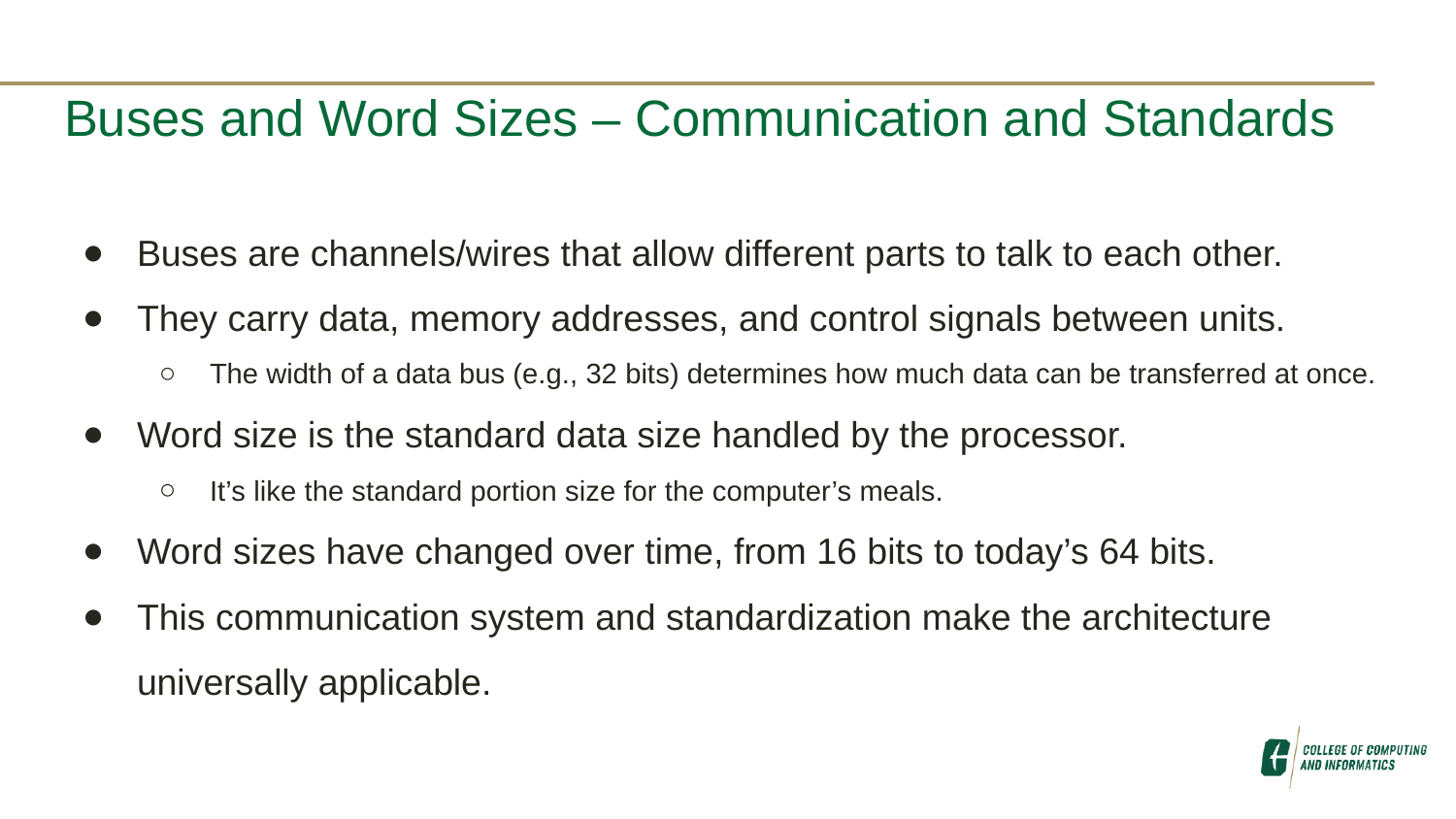

# Buses and Word Sizes – Communication and Standards
Buses are channels/wires that allow different parts to talk to each other.
They carry data, memory addresses, and control signals between units.
The width of a data bus (e.g., 32 bits) determines how much data can be transferred at once.
Word size is the standard data size handled by the processor.
It’s like the standard portion size for the computer’s meals.
Word sizes have changed over time, from 16 bits to today’s 64 bits.
This communication system and standardization make the architecture universally applicable.